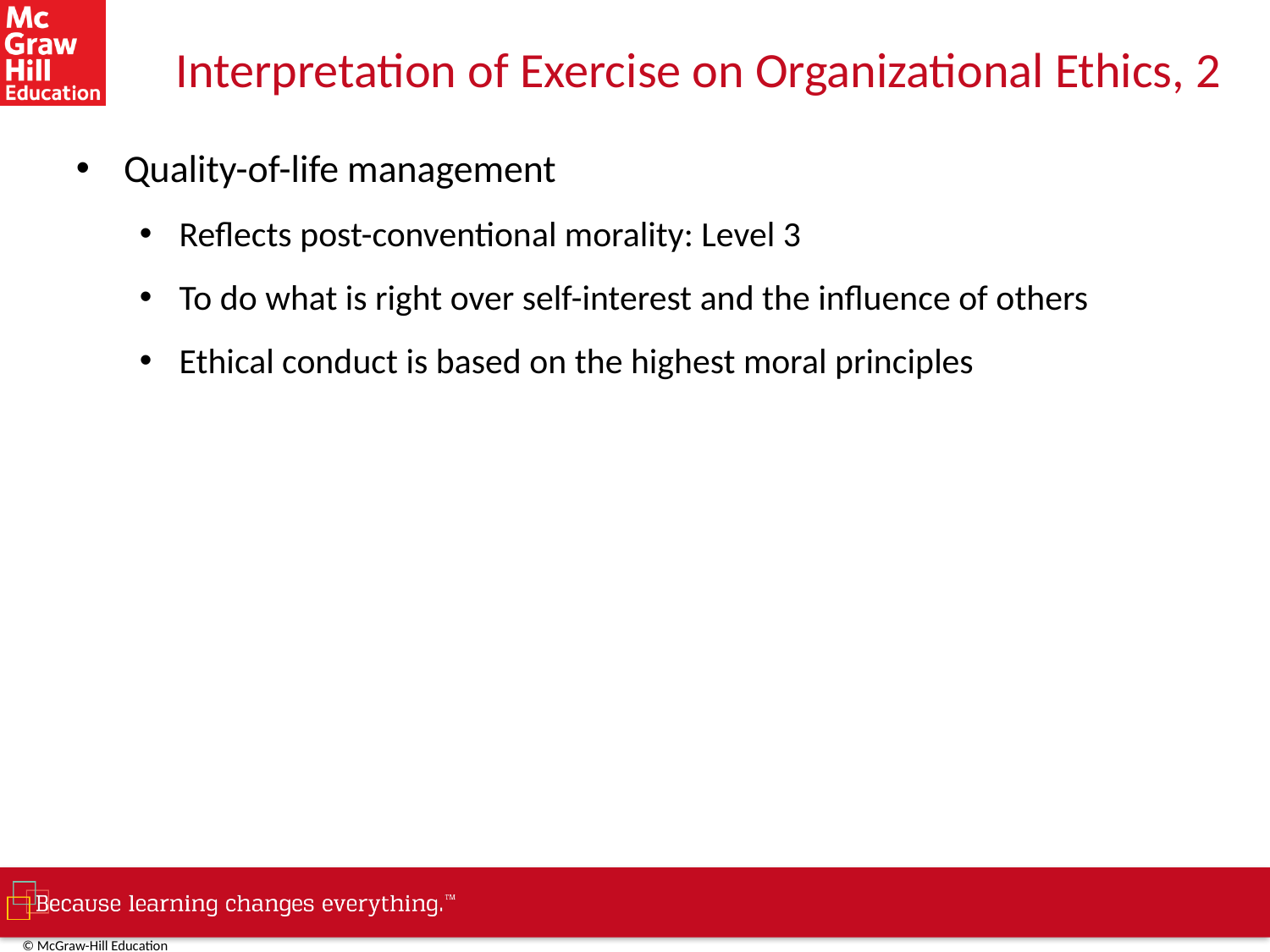

# Interpretation of Exercise on Organizational Ethics, 2
Quality-of-life management
Reflects post-conventional morality: Level 3
To do what is right over self-interest and the influence of others
Ethical conduct is based on the highest moral principles